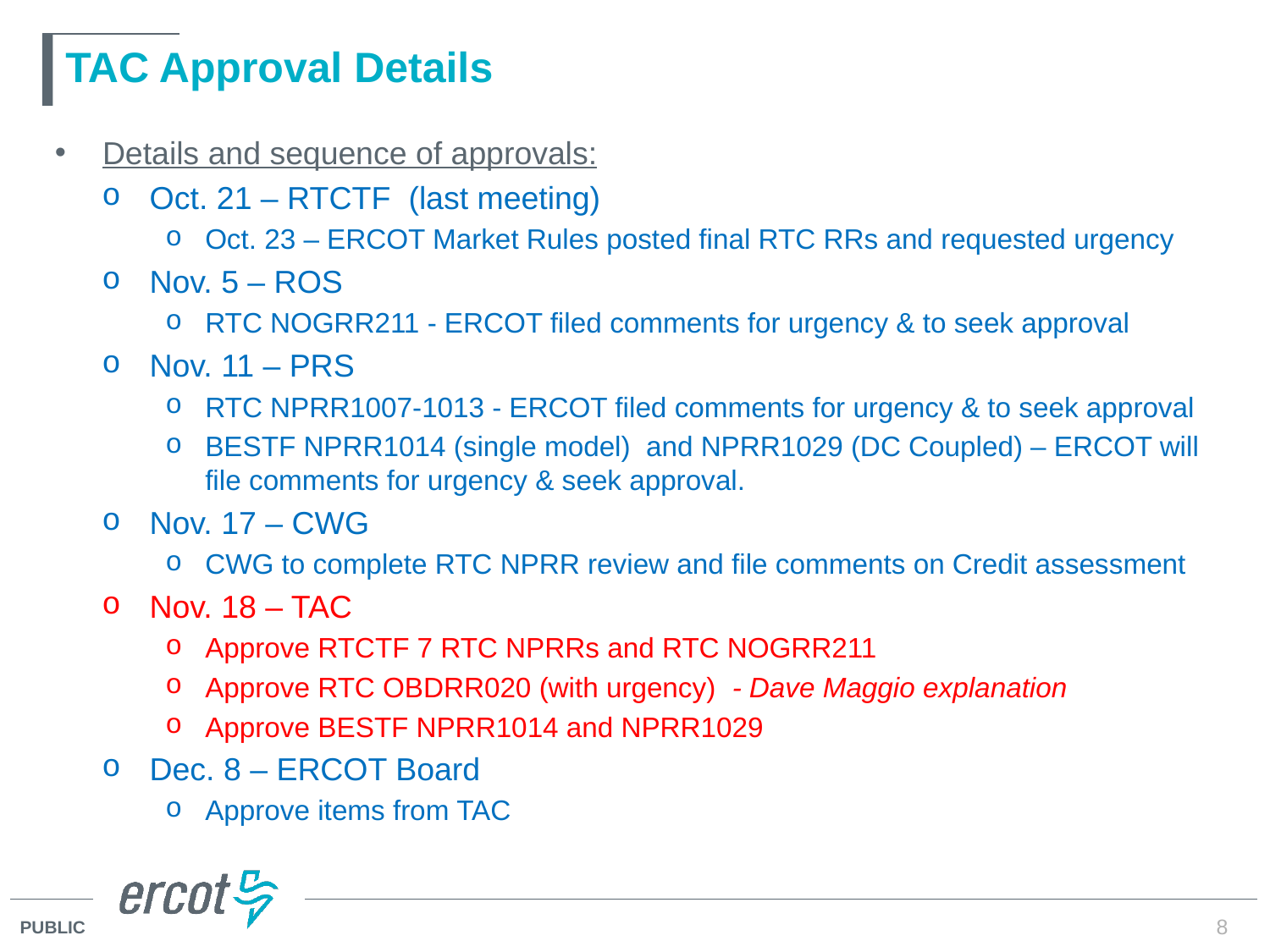

# TAC Approval Details
Details and sequence of approvals:
Oct. 21 – RTCTF  (last meeting)
Oct. 23 – ERCOT Market Rules posted final RTC RRs and requested urgency
Nov. 5 – ROS
RTC NOGRR211 - ERCOT filed comments for urgency & to seek approval
Nov. 11 – PRS
RTC NPRR1007-1013 - ERCOT filed comments for urgency & to seek approval
BESTF NPRR1014 (single model)  and NPRR1029 (DC Coupled) – ERCOT will file comments for urgency & seek approval.
Nov. 17 – CWG
CWG to complete RTC NPRR review and file comments on Credit assessment
Nov. 18 – TAC
Approve RTCTF 7 RTC NPRRs and RTC NOGRR211
Approve RTC OBDRR020 (with urgency)  - Dave Maggio explanation
Approve BESTF NPRR1014 and NPRR1029
Dec. 8 – ERCOT Board
Approve items from TAC

8